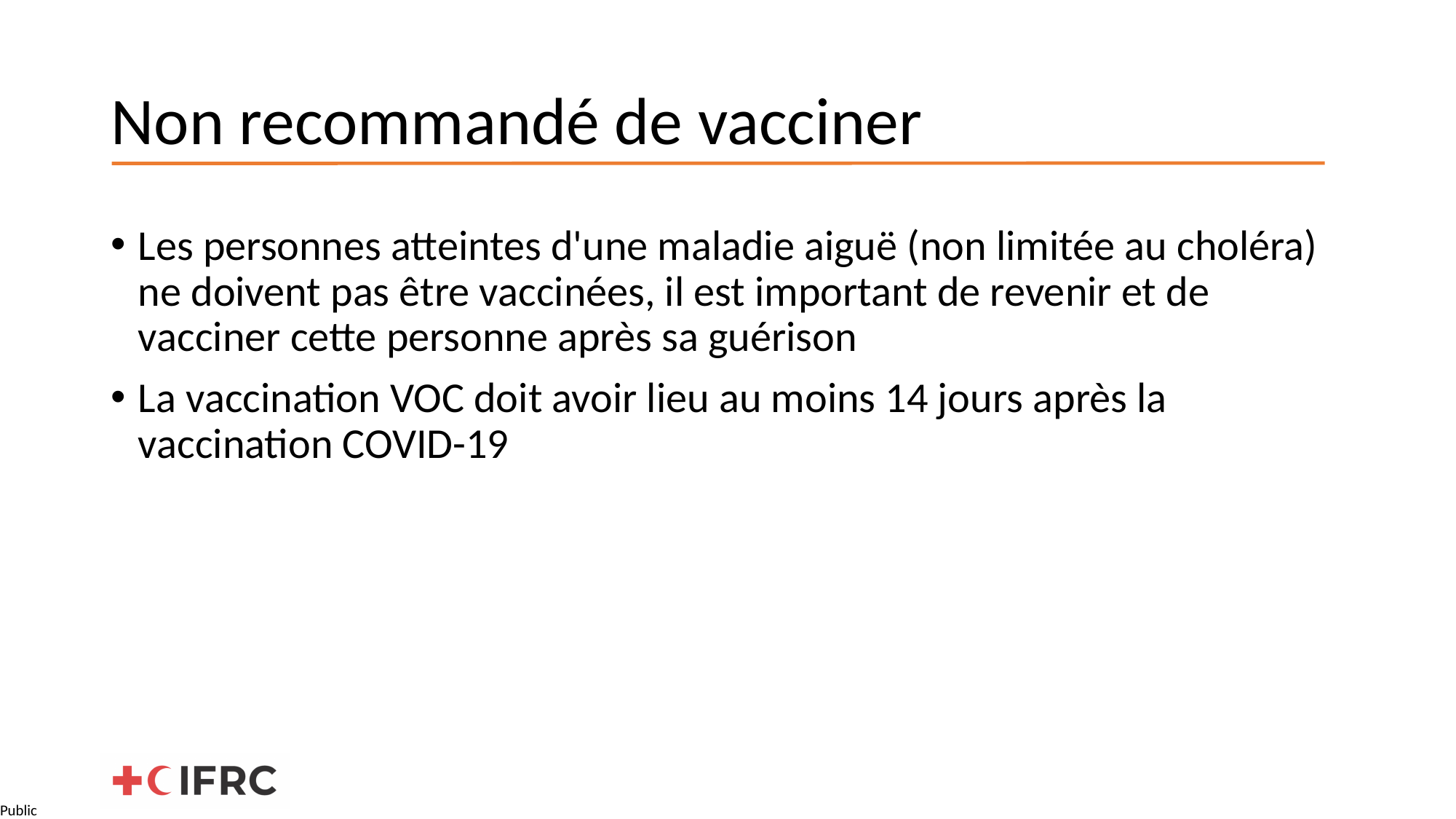

# Non recommandé de vacciner
Les personnes atteintes d'une maladie aiguë (non limitée au choléra) ne doivent pas être vaccinées, il est important de revenir et de vacciner cette personne après sa guérison
La vaccination VOC doit avoir lieu au moins 14 jours après la vaccination COVID-19